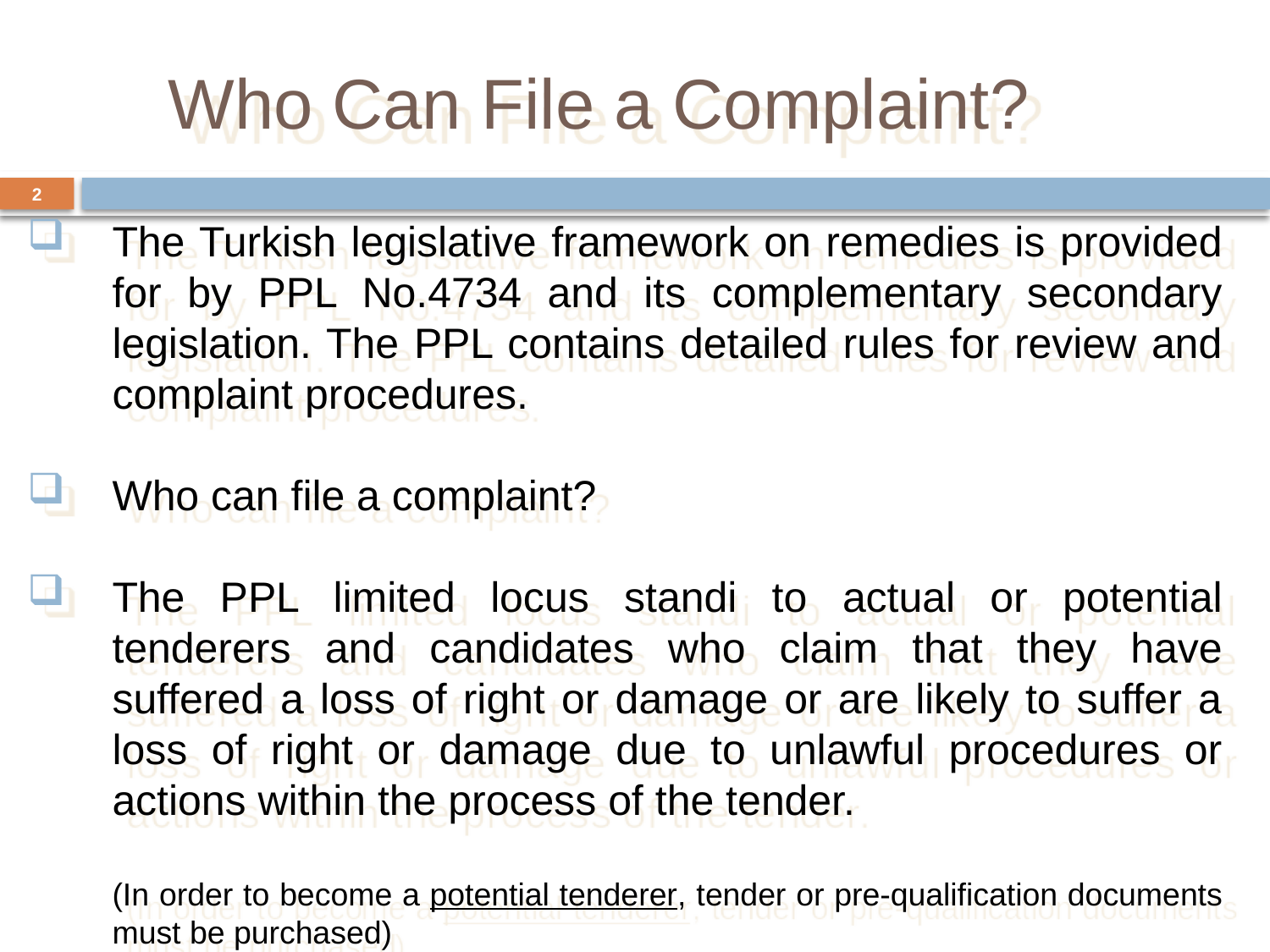

# Who Can File a Complaint?
2
The Turkish legislative framework on remedies is provided for by PPL No.4734 and its complementary secondary legislation. The PPL contains detailed rules for review and complaint procedures.

Who can file a complaint?

The PPL limited locus standi to actual or potential tenderers and candidates who claim that they have suffered a loss of right or damage or are likely to suffer a loss of right or damage due to unlawful procedures or actions within the process of the tender.

	(In order to become a potential tenderer, tender or pre-qualification documents must be purchased)